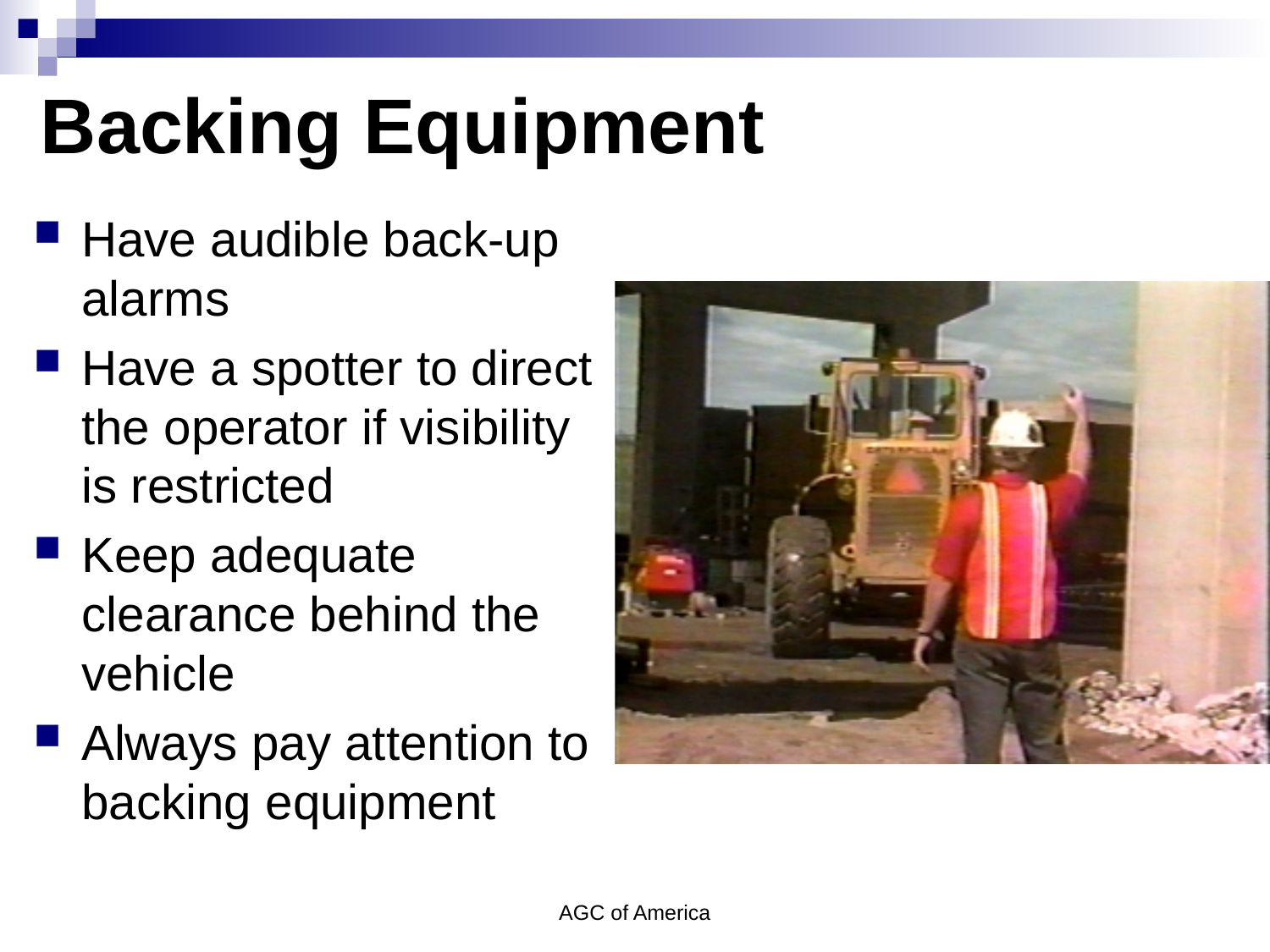

Backing Equipment
Have audible back-up alarms
Have a spotter to direct the operator if visibility is restricted
Keep adequate clearance behind the vehicle
Always pay attention to backing equipment

AGC of America